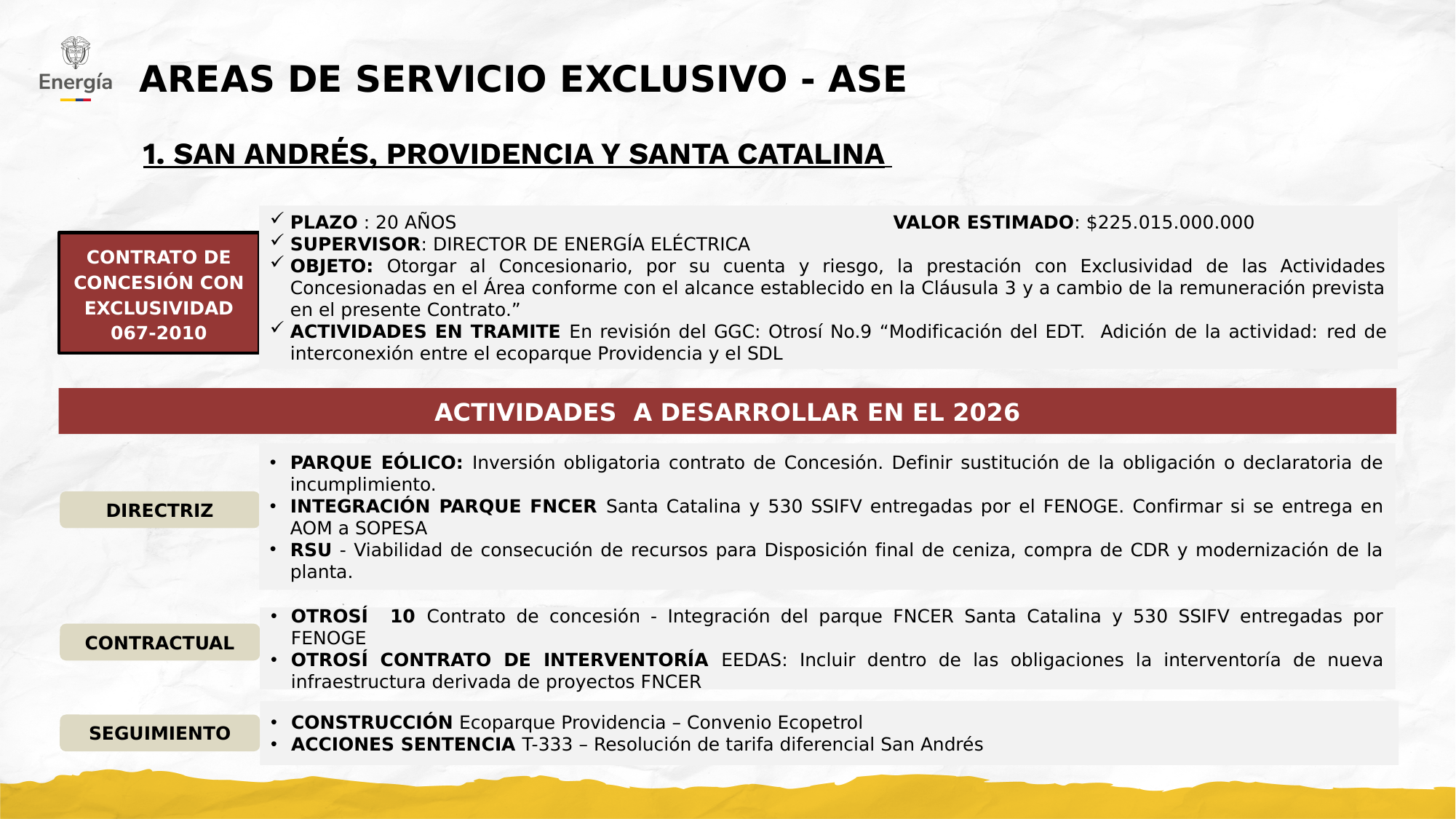

AREAS DE SERVICIO EXCLUSIVO - ASE
1. SAN ANDRÉS, PROVIDENCIA Y SANTA CATALINA
PLAZO : 20 AÑOS                                                                           VALOR ESTIMADO: $225.015.000.000
SUPERVISOR: DIRECTOR DE ENERGÍA ELÉCTRICA
OBJETO: Otorgar al Concesionario, por su cuenta y riesgo, la prestación con Exclusividad de las Actividades Concesionadas en el Área conforme con el alcance establecido en la Cláusula 3 y a cambio de la remuneración prevista en el presente Contrato.”
ACTIVIDADES EN TRAMITE En revisión del GGC: Otrosí No.9 “Modificación del EDT.  Adición de la actividad: red de interconexión entre el ecoparque Providencia y el SDL
CONTRATO DE CONCESIÓN CON EXCLUSIVIDAD 067-2010
ACTIVIDADES  A DESARROLLAR EN EL 2026
PARQUE EÓLICO: Inversión obligatoria contrato de Concesión. Definir sustitución de la obligación o declaratoria de incumplimiento.
INTEGRACIÓN PARQUE FNCER Santa Catalina y 530 SSIFV entregadas por el FENOGE. Confirmar si se entrega en AOM a SOPESA
RSU - Viabilidad de consecución de recursos para Disposición final de ceniza, compra de CDR y modernización de la planta.
DIRECTRIZ
OTROSÍ  10 Contrato de concesión - Integración del parque FNCER Santa Catalina y 530 SSIFV entregadas por FENOGE
OTROSÍ CONTRATO DE INTERVENTORÍA EEDAS: Incluir dentro de las obligaciones la interventoría de nueva infraestructura derivada de proyectos FNCER
CONTRACTUAL
CONSTRUCCIÓN Ecoparque Providencia – Convenio Ecopetrol
ACCIONES SENTENCIA T-333 – Resolución de tarifa diferencial San Andrés
SEGUIMIENTO